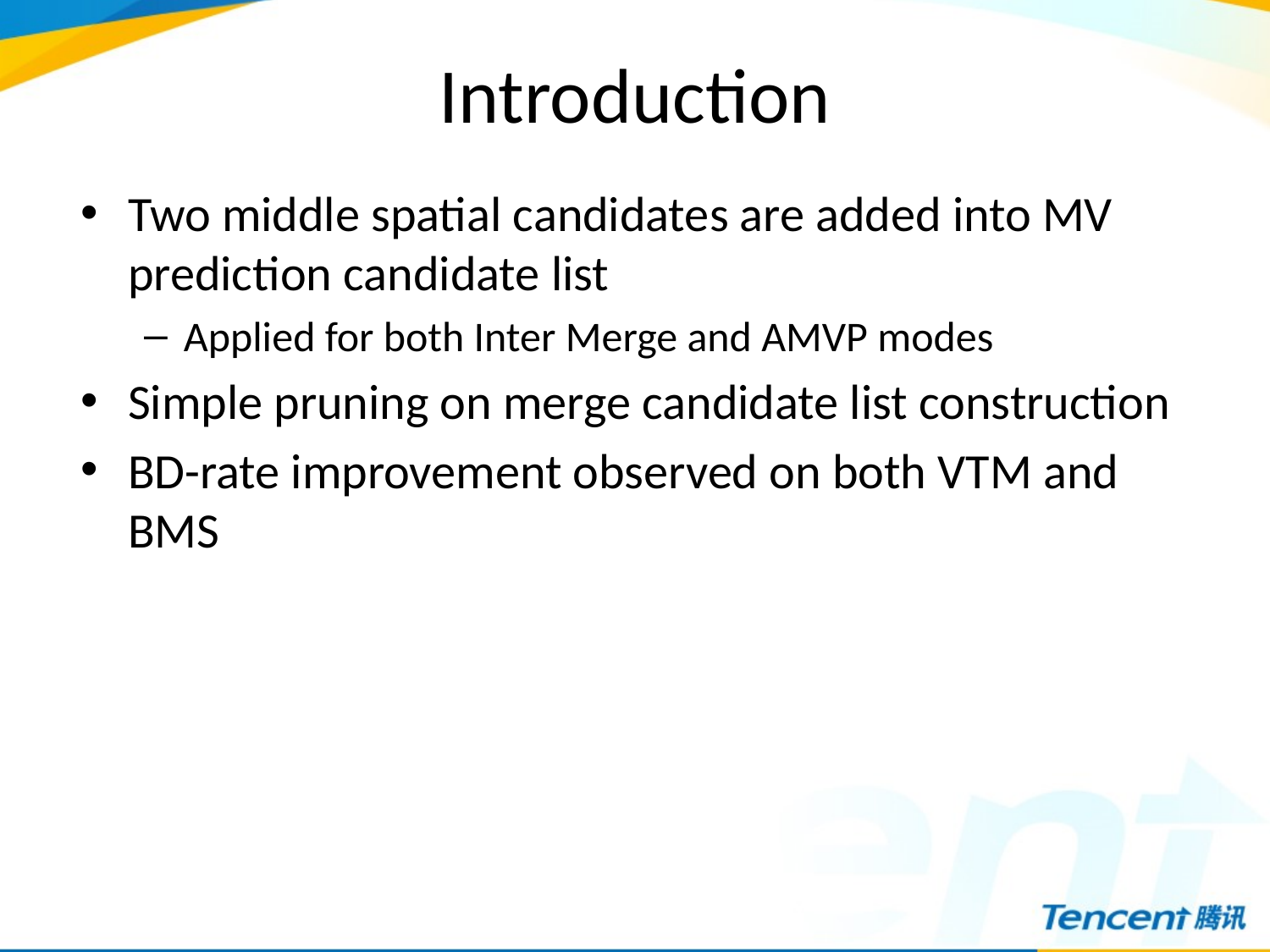

# Introduction
Two middle spatial candidates are added into MV prediction candidate list
Applied for both Inter Merge and AMVP modes
Simple pruning on merge candidate list construction
BD-rate improvement observed on both VTM and BMS